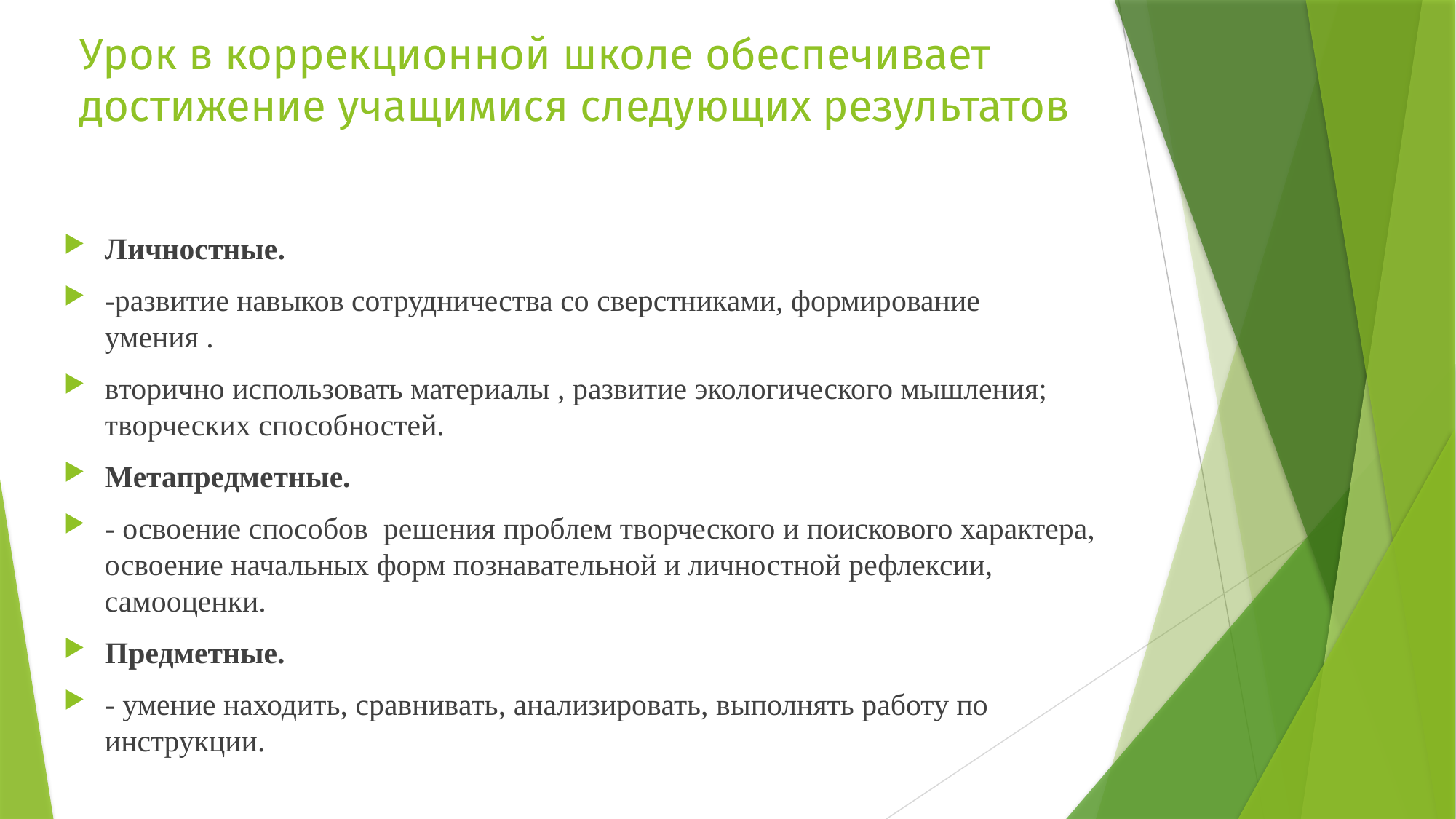

# Урок в коррекционной школе обеспечивает достижение учащимися следующих результатов
Личностные.
-развитие навыков сотрудничества со сверстниками, формирование умения .
вторично использовать материалы , развитие экологического мышления; творческих способностей.
Метапредметные.
- освоение способов  решения проблем творческого и поискового характера, освоение начальных форм познавательной и личностной рефлексии, самооценки.
Предметные.
- умение находить, сравнивать, анализировать, выполнять работу по инструкции.